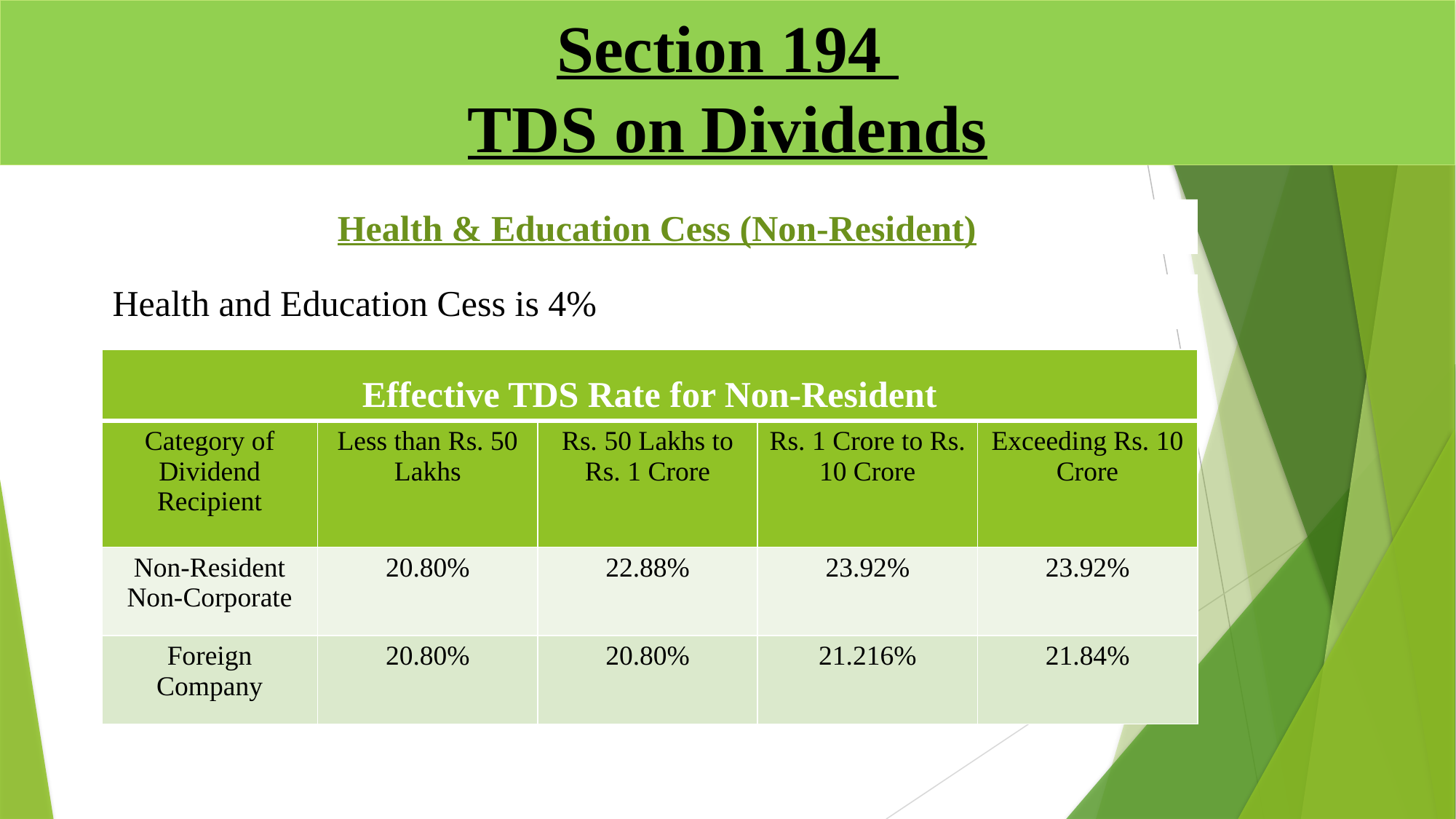

# Section 194 TDS on Dividends
Health & Education Cess (Non-Resident)
Health and Education Cess is 4%
| Effective TDS Rate for Non-Resident |  |  |  |  |
| --- | --- | --- | --- | --- |
| Category of Dividend Recipient | Less than Rs. 50 Lakhs | Rs. 50 Lakhs to Rs. 1 Crore | Rs. 1 Crore to Rs. 10 Crore | Exceeding Rs. 10 Crore |
| Non-Resident Non-Corporate | 20.80% | 22.88% | 23.92% | 23.92% |
| Foreign Company | 20.80% | 20.80% | 21.216% | 21.84% |